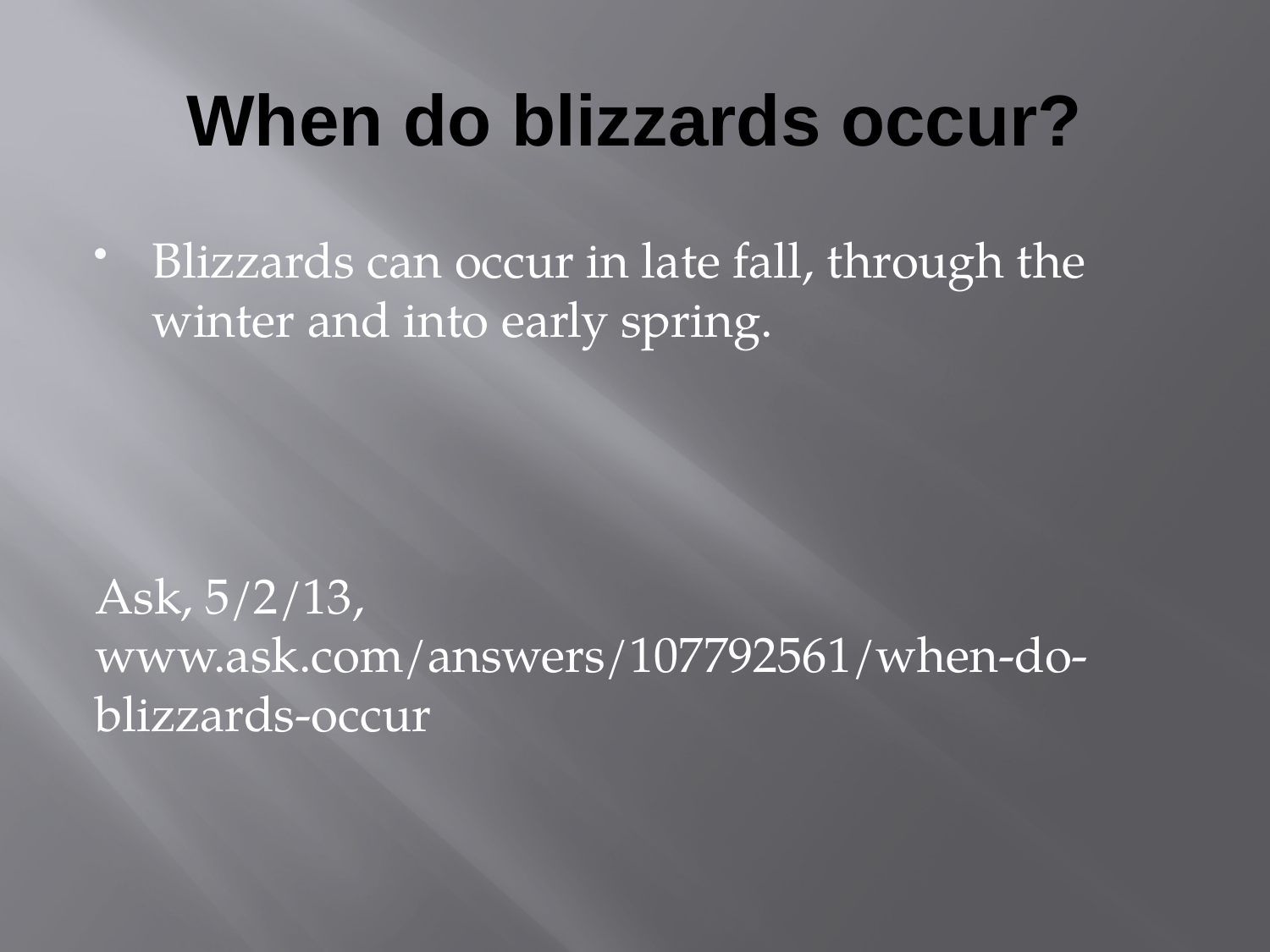

# When do blizzards occur?
Blizzards can occur in late fall, through the winter and into early spring.

Ask, 5/2/13, www.ask.com/answers/107792561/when-do-blizzards-occur